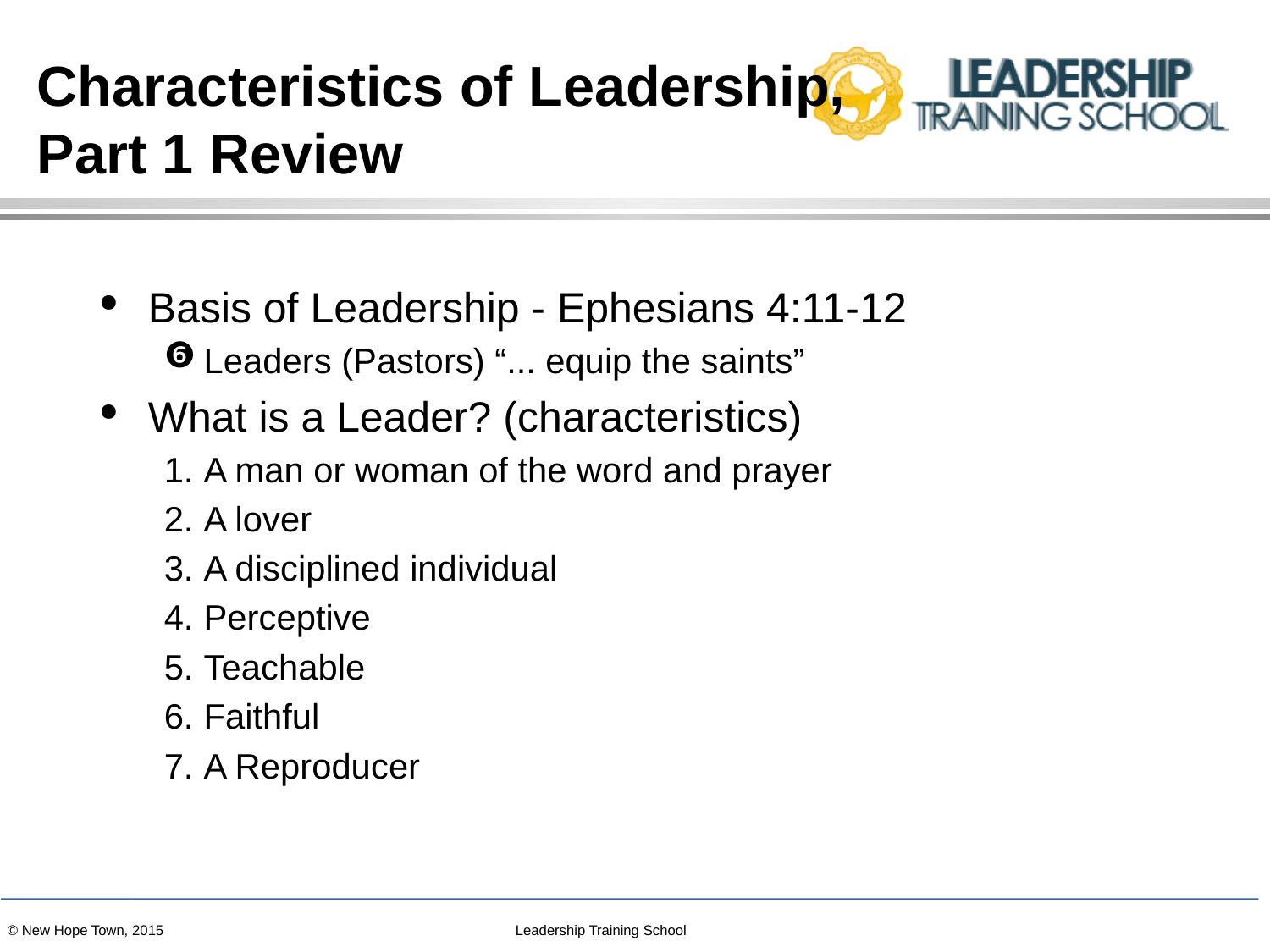

# Characteristics of Leadership, Part 1 Review
Basis of Leadership - Ephesians 4:11-12
Leaders (Pastors) “... equip the saints”
What is a Leader? (characteristics)
A man or woman of the word and prayer
A lover
A disciplined individual
Perceptive
Teachable
Faithful
A Reproducer
14